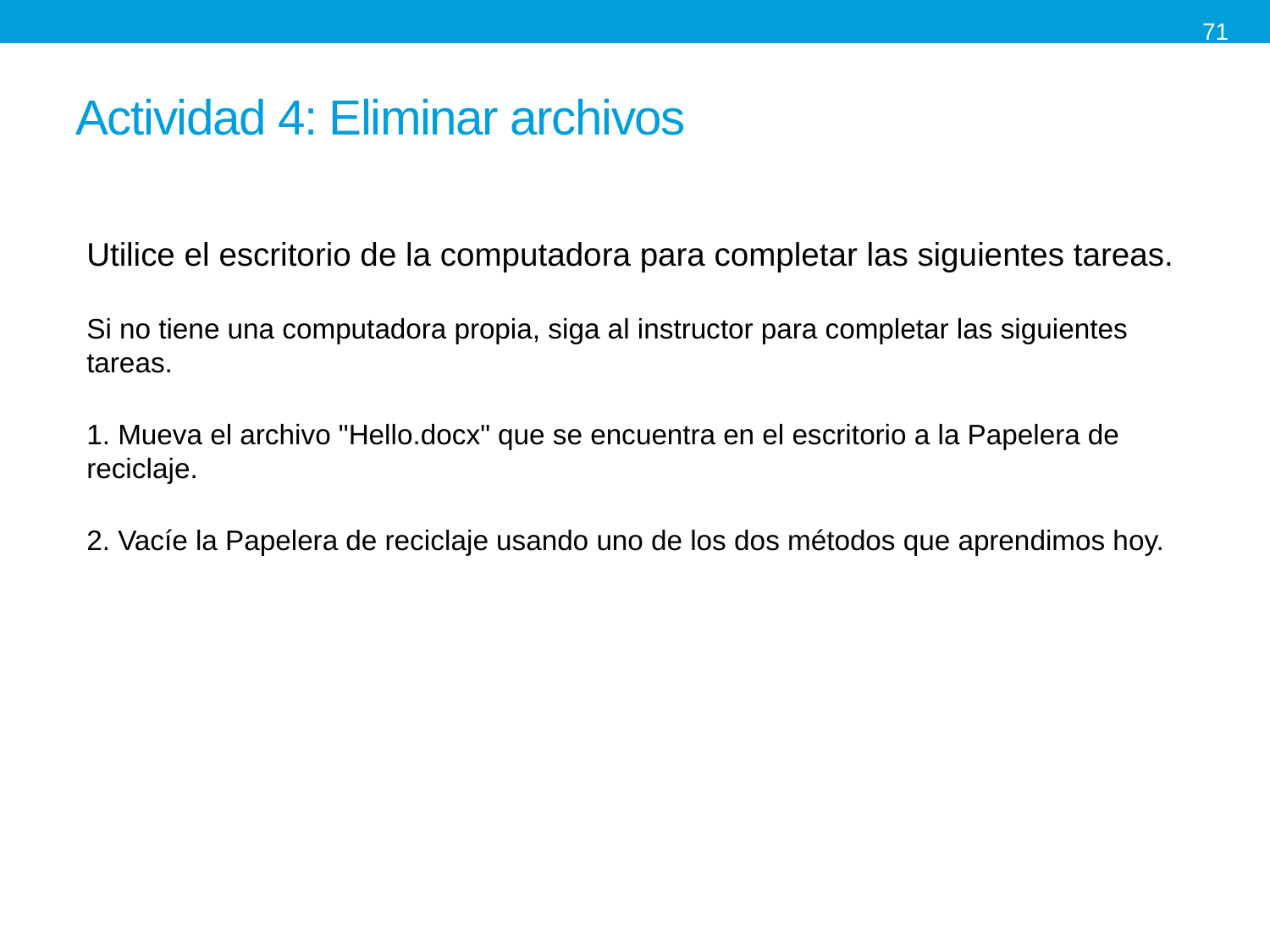

71
# Actividad 4: Eliminar archivos
Utilice el escritorio de la computadora para completar las siguientes tareas.

Si no tiene una computadora propia, siga al instructor para completar las siguientes tareas.

1. Mueva el archivo "Hello.docx" que se encuentra en el escritorio a la Papelera de reciclaje.

2. Vacíe la Papelera de reciclaje usando uno de los dos métodos que aprendimos hoy.